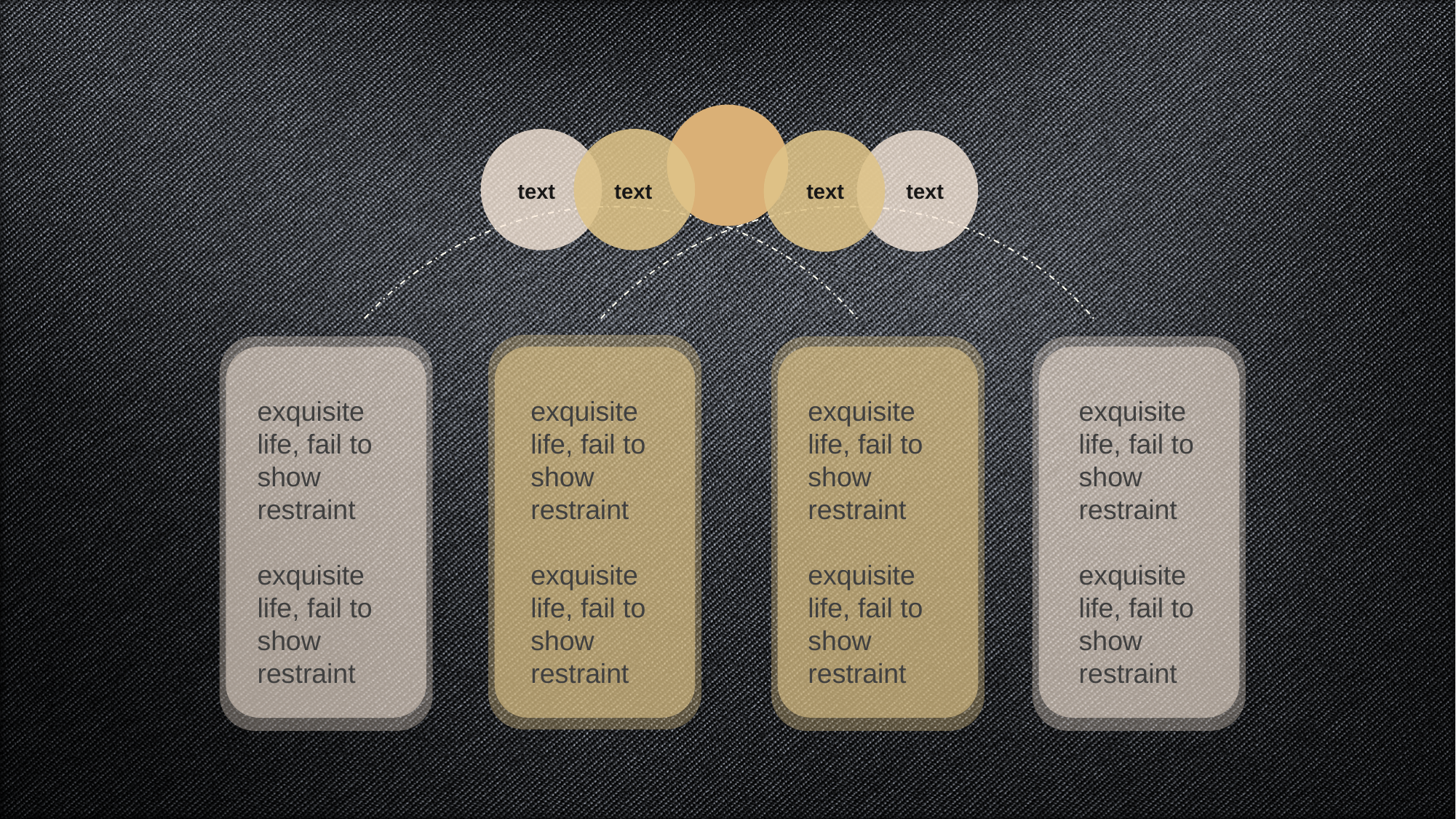

text
text
text
text

exquisite life, fail to show restraint

exquisite life, fail to show restraint

exquisite life, fail to show restraint

exquisite life, fail to show restraint

exquisite life, fail to show restraint

exquisite life, fail to show restraint

exquisite life, fail to show restraint

exquisite life, fail to show restraint